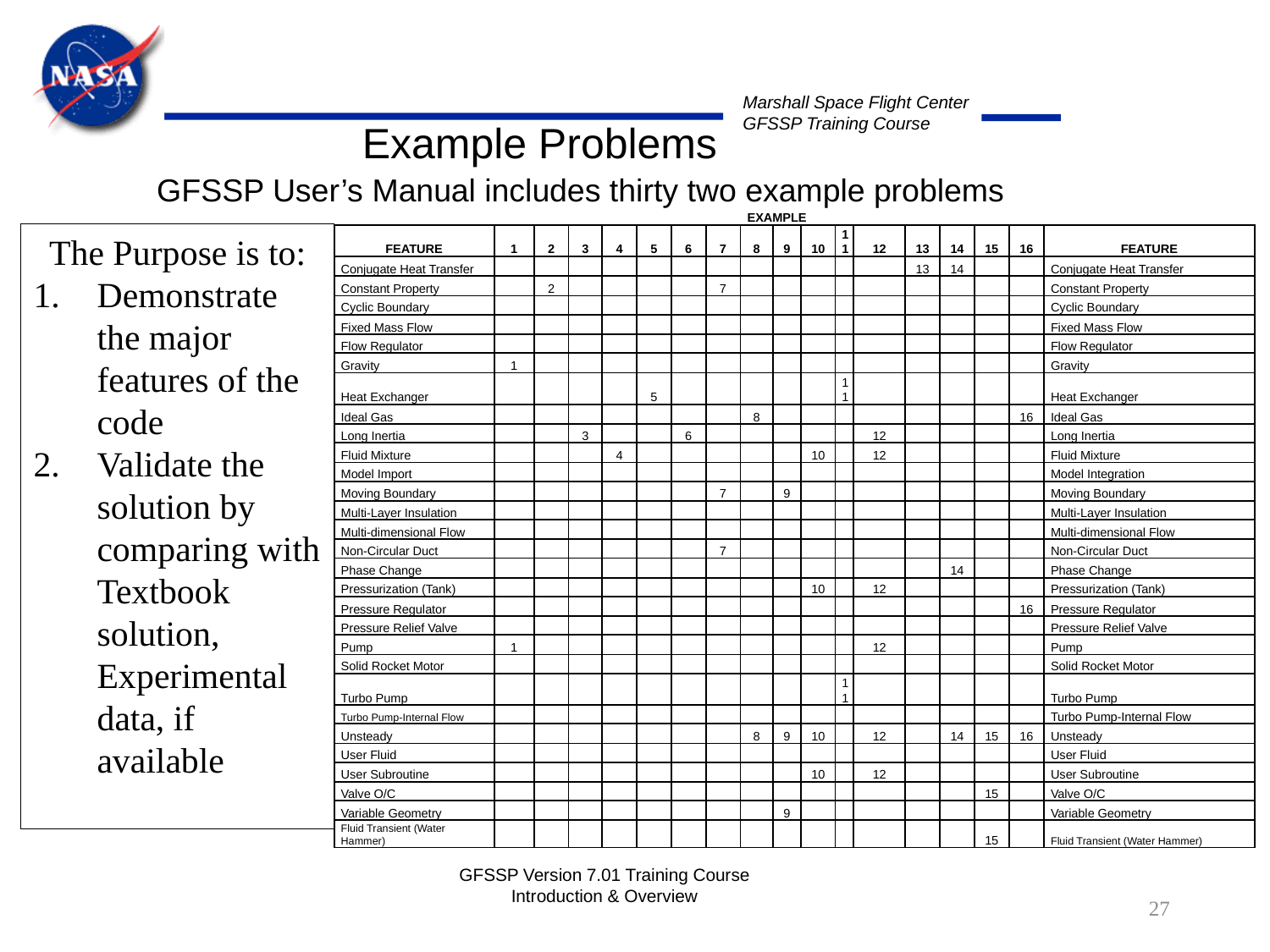

Example Problems
GFSSP User’s Manual includes thirty two example problems

|  |  |  |  |  |  |  |  |  | EXAMPLE |  |  |  |  |  |  |  |  |  |
| --- | --- | --- | --- | --- | --- | --- | --- | --- | --- | --- | --- | --- | --- | --- | --- | --- | --- | --- |
| FEATURE |  | 1 | 2 | 3 | 4 | 5 | 6 | 7 | 8 | 9 | 10 | 11 | 12 | 13 | 14 | 15 | 16 | FEATURE |
| Conjugate Heat Transfer |  |  |  |  |  |  |  |  |  |  |  |  |  | 13 | 14 |  |  | Conjugate Heat Transfer |
| Constant Property |  |  | 2 |  |  |  |  | 7 |  |  |  |  |  |  |  |  |  | Constant Property |
| Cyclic Boundary |  |  |  |  |  |  |  |  |  |  |  |  |  |  |  |  |  | Cyclic Boundary |
| Fixed Mass Flow |  |  |  |  |  |  |  |  |  |  |  |  |  |  |  |  |  | Fixed Mass Flow |
| Flow Regulator |  |  |  |  |  |  |  |  |  |  |  |  |  |  |  |  |  | Flow Regulator |
| Gravity |  | 1 |  |  |  |  |  |  |  |  |  |  |  |  |  |  |  | Gravity |
| Heat Exchanger |  |  |  |  |  | 5 |  |  |  |  |  | 11 |  |  |  |  |  | Heat Exchanger |
| Ideal Gas |  |  |  |  |  |  |  |  | 8 |  |  |  |  |  |  |  | 16 | Ideal Gas |
| Long Inertia |  |  |  | 3 |  |  | 6 |  |  |  |  |  | 12 |  |  |  |  | Long Inertia |
| Fluid Mixture |  |  |  |  | 4 |  |  |  |  |  | 10 |  | 12 |  |  |  |  | Fluid Mixture |
| Model Import |  |  |  |  |  |  |  |  |  |  |  |  |  |  |  |  |  | Model Integration |
| Moving Boundary |  |  |  |  |  |  |  | 7 |  | 9 |  |  |  |  |  |  |  | Moving Boundary |
| Multi-Layer Insulation |  |  |  |  |  |  |  |  |  |  |  |  |  |  |  |  |  | Multi-Layer Insulation |
| Multi-dimensional Flow |  |  |  |  |  |  |  |  |  |  |  |  |  |  |  |  |  | Multi-dimensional Flow |
| Non-Circular Duct |  |  |  |  |  |  |  | 7 |  |  |  |  |  |  |  |  |  | Non-Circular Duct |
| Phase Change |  |  |  |  |  |  |  |  |  |  |  |  |  |  | 14 |  |  | Phase Change |
| Pressurization (Tank) |  |  |  |  |  |  |  |  |  |  | 10 |  | 12 |  |  |  |  | Pressurization (Tank) |
| Pressure Regulator |  |  |  |  |  |  |  |  |  |  |  |  |  |  |  |  | 16 | Pressure Regulator |
| Pressure Relief Valve |  |  |  |  |  |  |  |  |  |  |  |  |  |  |  |  |  | Pressure Relief Valve |
| Pump |  | 1 |  |  |  |  |  |  |  |  |  |  | 12 |  |  |  |  | Pump |
| Solid Rocket Motor |  |  |  |  |  |  |  |  |  |  |  |  |  |  |  |  |  | Solid Rocket Motor |
| Turbo Pump |  |  |  |  |  |  |  |  |  |  |  | 11 |  |  |  |  |  | Turbo Pump |
| Turbo Pump-Internal Flow |  |  |  |  |  |  |  |  |  |  |  |  |  |  |  |  |  | Turbo Pump-Internal Flow |
| Unsteady |  |  |  |  |  |  |  |  | 8 | 9 | 10 |  | 12 |  | 14 | 15 | 16 | Unsteady |
| User Fluid |  |  |  |  |  |  |  |  |  |  |  |  |  |  |  |  |  | User Fluid |
| User Subroutine |  |  |  |  |  |  |  |  |  |  | 10 |  | 12 |  |  |  |  | User Subroutine |
| Valve O/C |  |  |  |  |  |  |  |  |  |  |  |  |  |  |  | 15 |  | Valve O/C |
| Variable Geometry |  |  |  |  |  |  |  |  |  | 9 |  |  |  |  |  |  |  | Variable Geometry |
| Fluid Transient (Water Hammer) |  |  |  |  |  |  |  |  |  |  |  |  |  |  |  | 15 |  | Fluid Transient (Water Hammer) |
The Purpose is to:
Demonstrate the major features of the code
Validate the solution by comparing with Textbook solution, Experimental data, if available

GFSSP Version 7.01 Training Course Introduction & Overview
27
27